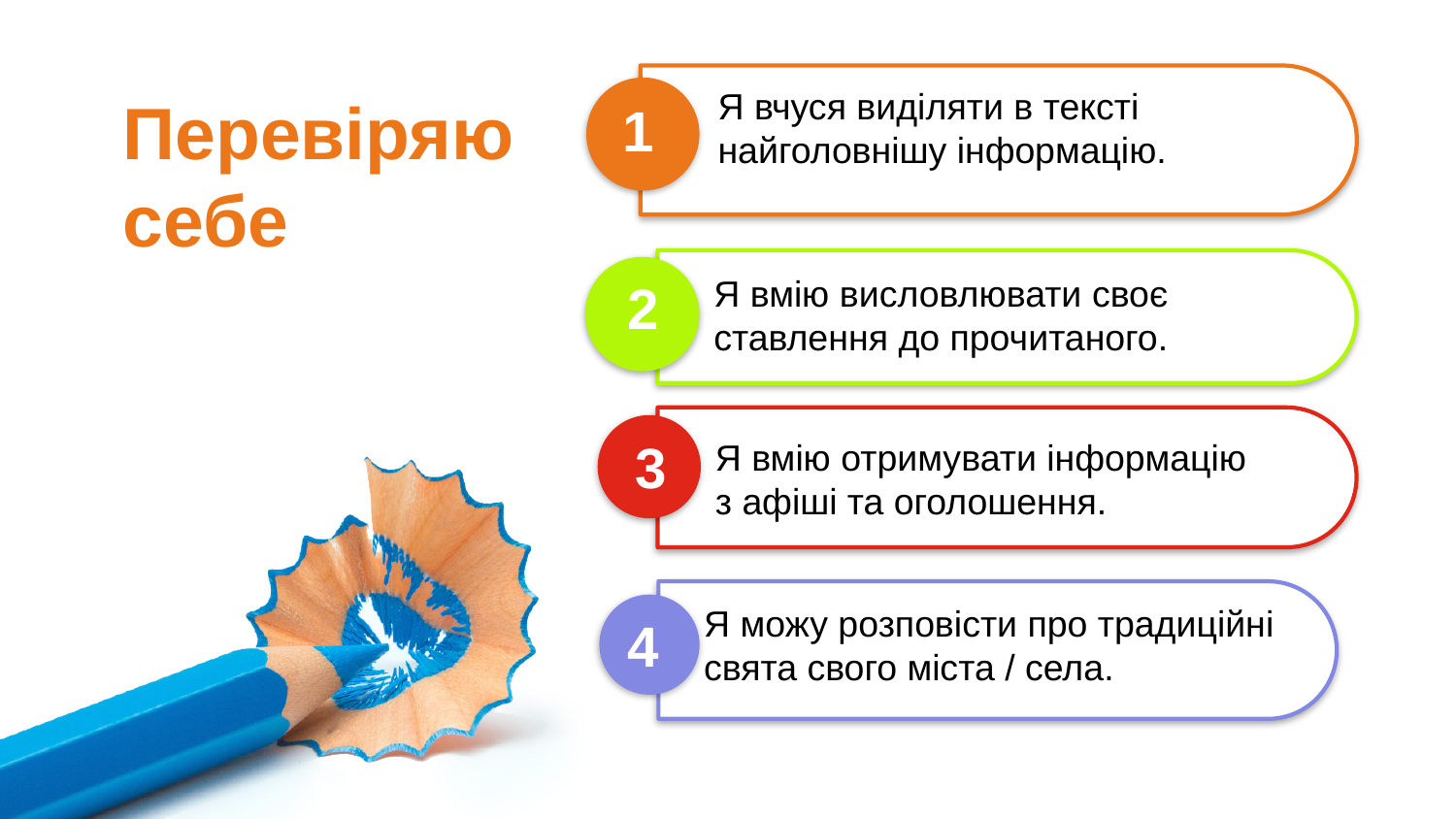

Я вчуся виділяти в тексті
найголовнішу інформацію.
Перевіряю себе

1

Я вмію висловлювати своє
ставлення до прочитаного.
2

3
Я вмію отримувати інформацію
з афіші та оголошення.
Я можу розповісти про традиційні
свята свого міста / села.

4